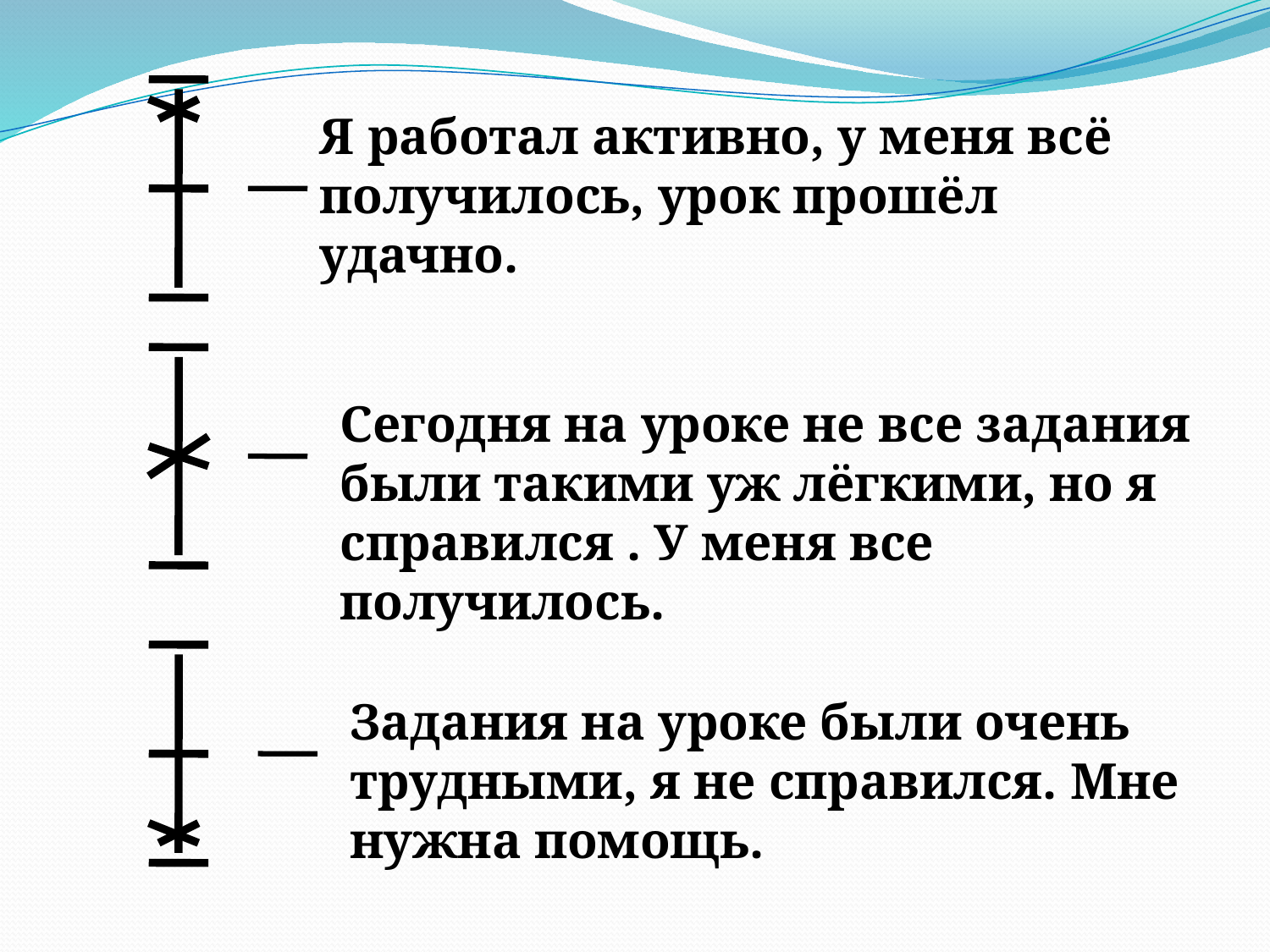

Я работал активно, у меня всё получилось, урок прошёл удачно.

Сегодня на уроке не все задания были такими уж лёгкими, но я справился . У меня все получилось.
Задания на уроке были очень трудными, я не справился. Мне нужна помощь.